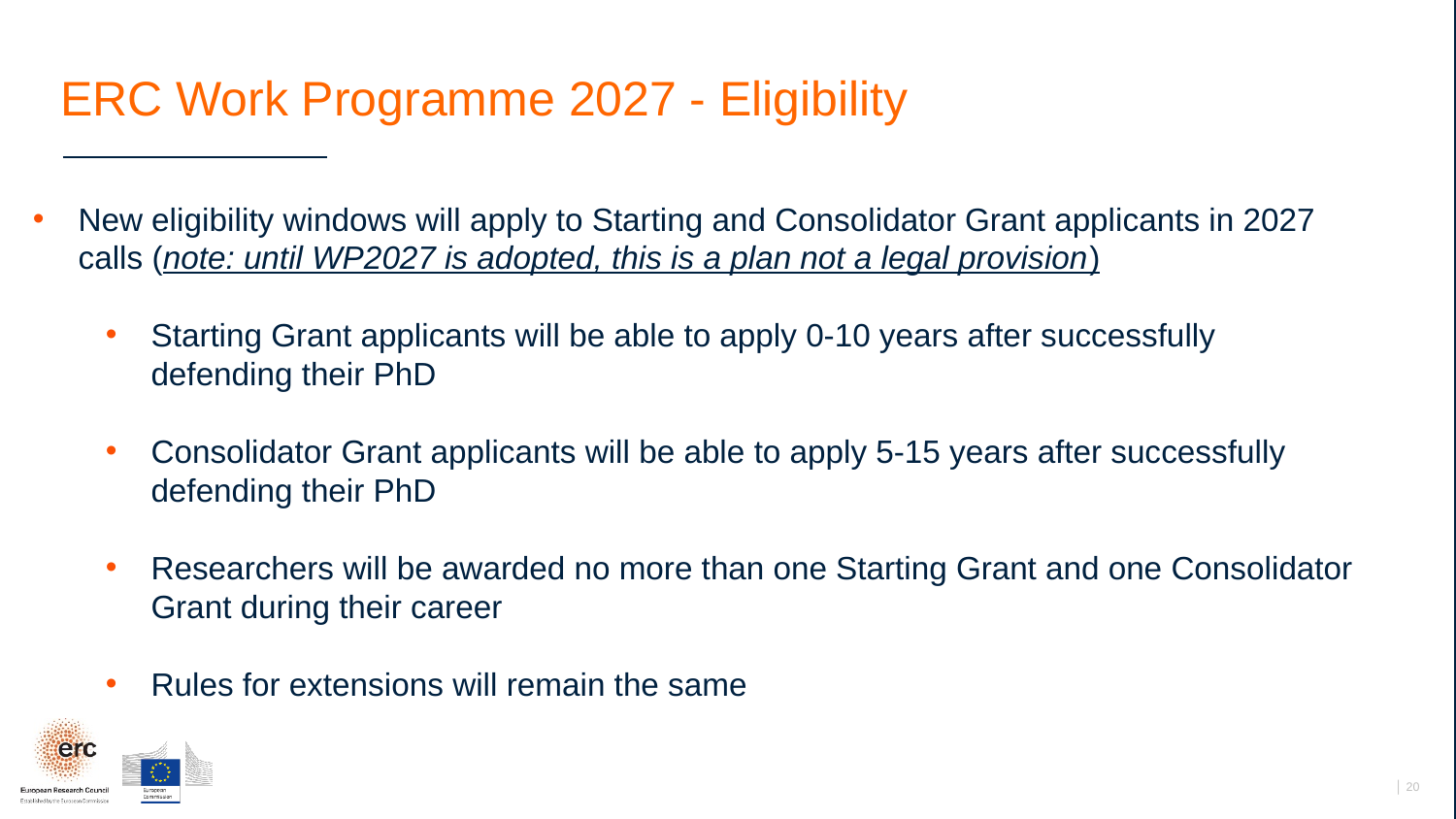

ERC Work Programme 2027 - Eligibility
New eligibility windows will apply to Starting and Consolidator Grant applicants in 2027 calls (note: until WP2027 is adopted, this is a plan not a legal provision)

Starting Grant applicants will be able to apply 0-10 years after successfully defending their PhD

Consolidator Grant applicants will be able to apply 5-15 years after successfully defending their PhD

Researchers will be awarded no more than one Starting Grant and one Consolidator Grant during their career

Rules for extensions will remain the same
│ 20